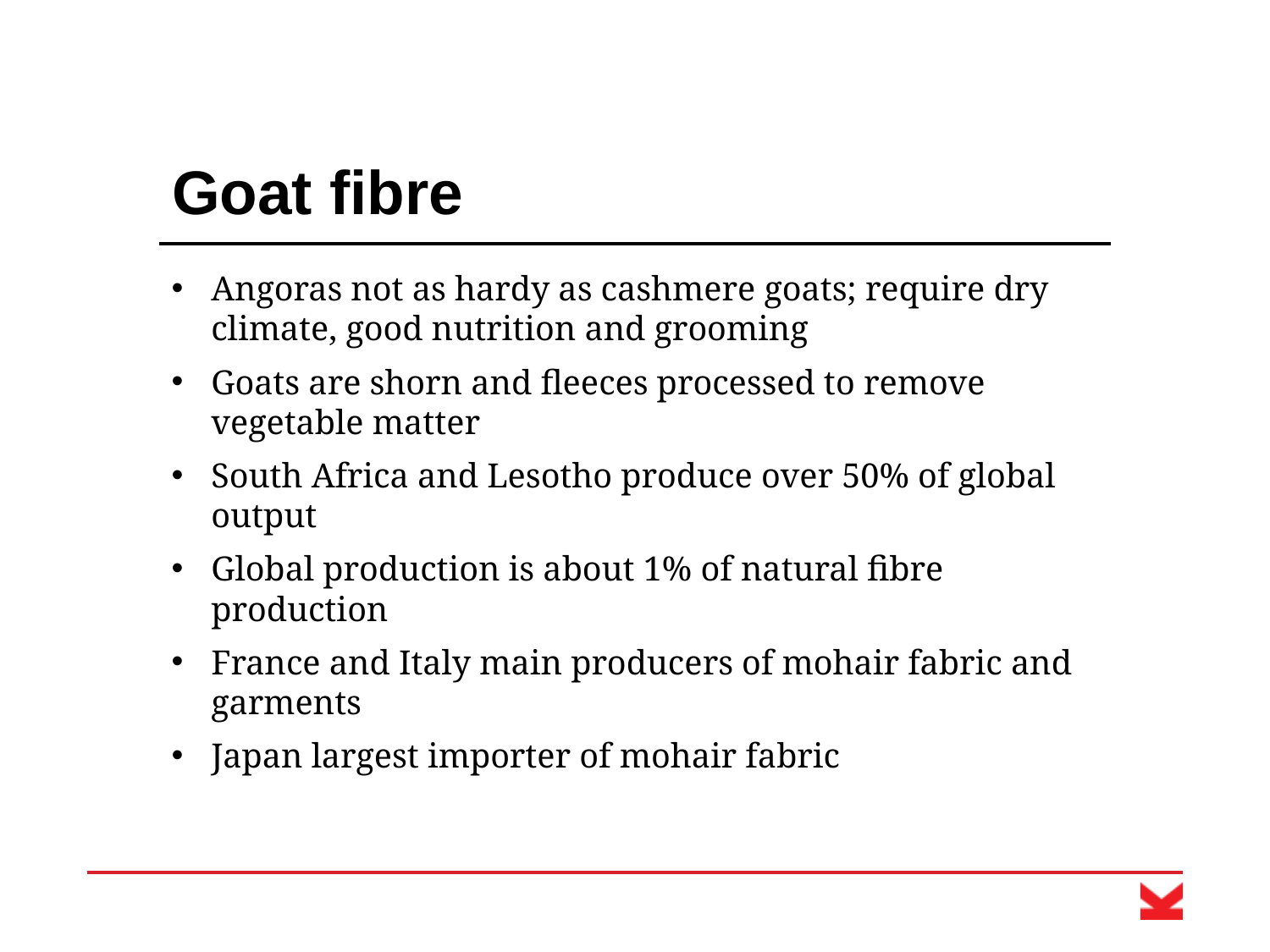

# Goat fibre
Angoras not as hardy as cashmere goats; require dry climate, good nutrition and grooming
Goats are shorn and fleeces processed to remove vegetable matter
South Africa and Lesotho produce over 50% of global output
Global production is about 1% of natural fibre production
France and Italy main producers of mohair fabric and garments
Japan largest importer of mohair fabric